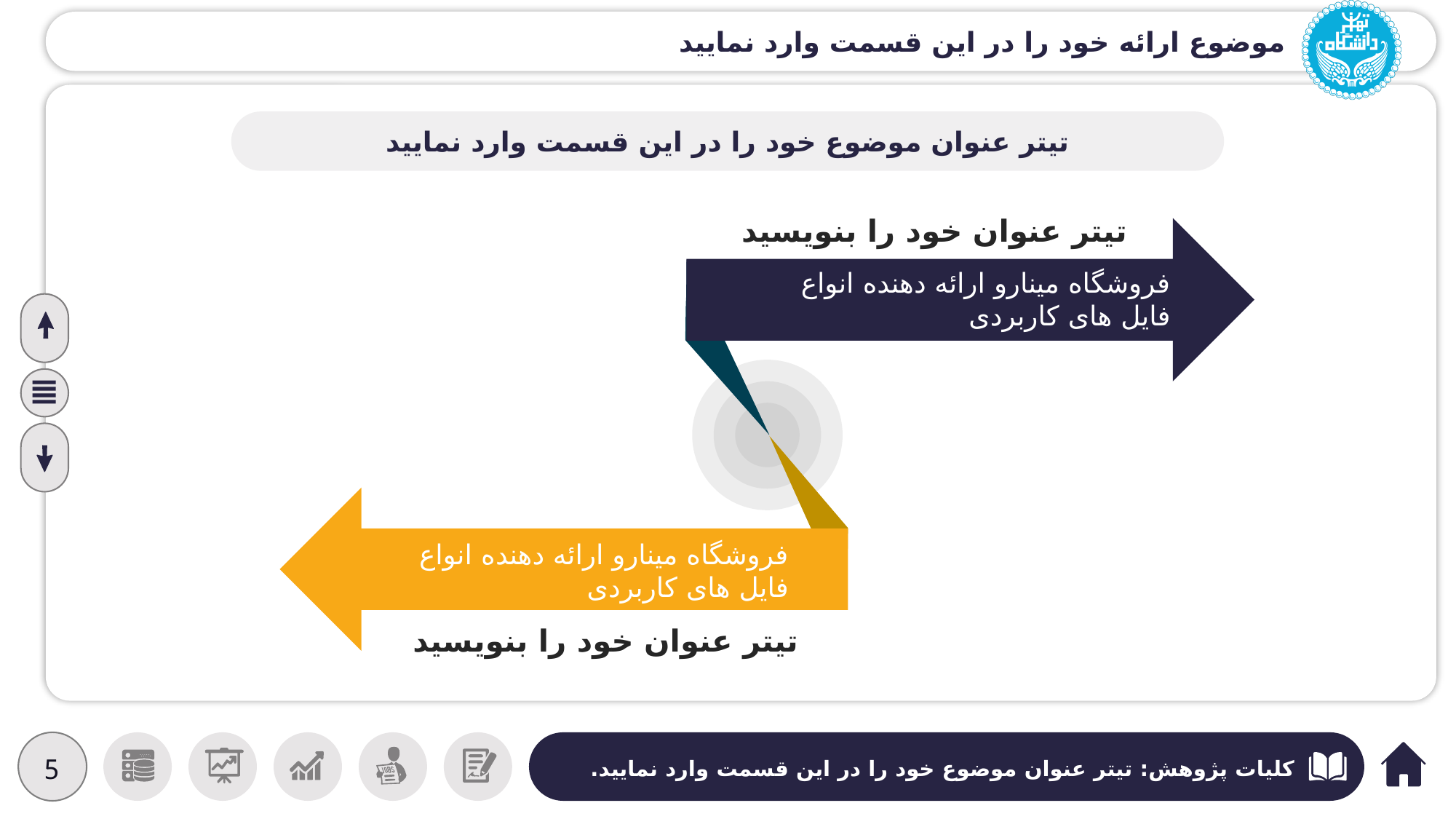

موضوع ارائه خود را در این قسمت وارد نمایید

تیتر عنوان موضوع خود را در این قسمت وارد نمایید
تیتر عنوان خود را بنویسید

فروشگاه مینارو ارائه دهنده انواع فایل های کاربردی

فروشگاه مینارو ارائه دهنده انواع فایل های کاربردی
تیتر عنوان خود را بنویسید
5
کلیات پژوهش: تیتر عنوان موضوع خود را در این قسمت وارد نمایید.